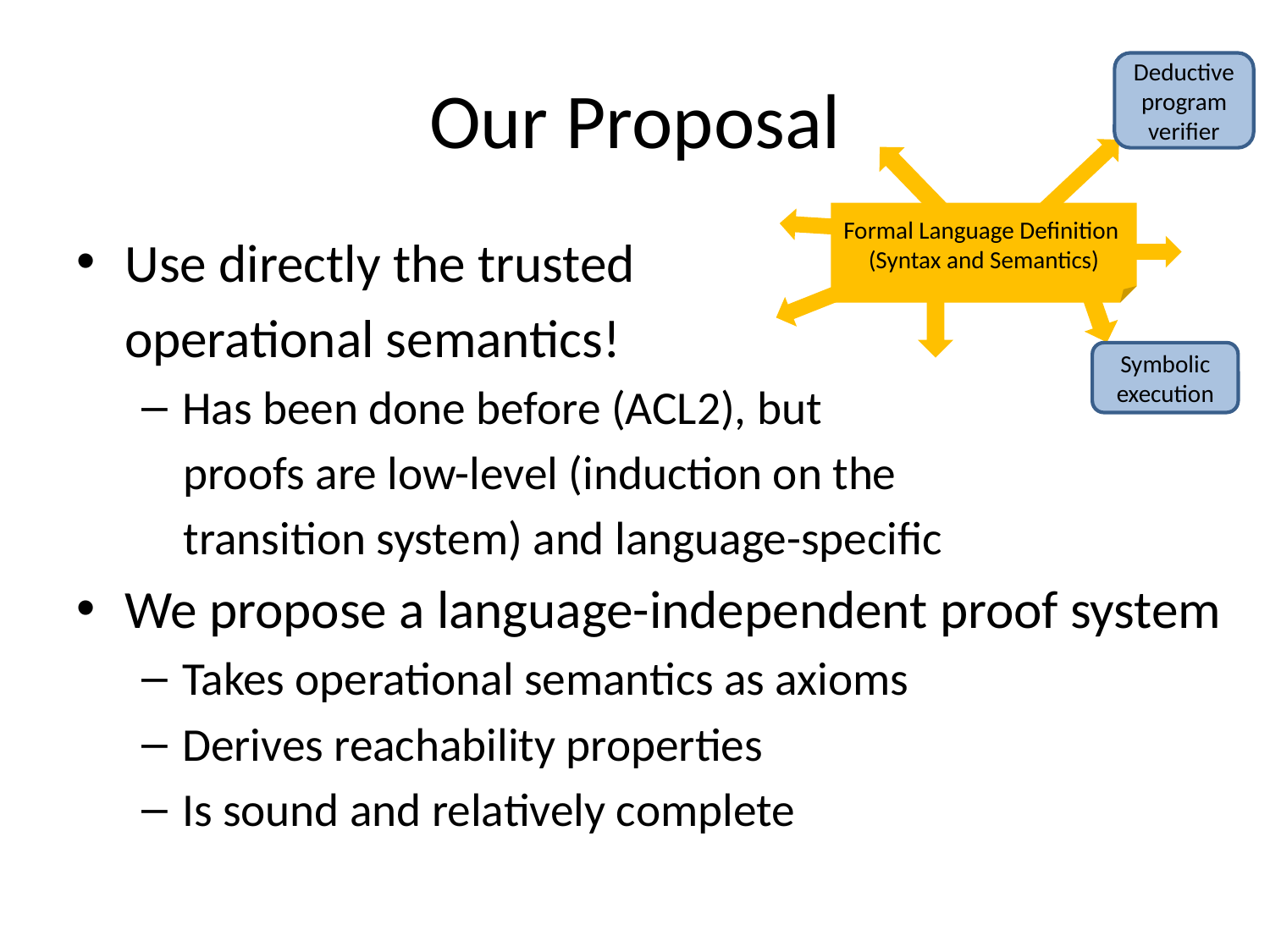

# Our Proposal
Deductive program verifier

Formal Language Definition
(Syntax and Semantics)

Symbolic execution
Use directly the trusted
    operational semantics!
Has been done before (ACL2), but
    proofs are low-level (induction on the
    transition system) and language-specific
We propose a language-independent proof system
Takes operational semantics as axioms
Derives reachability properties
Is sound and relatively complete